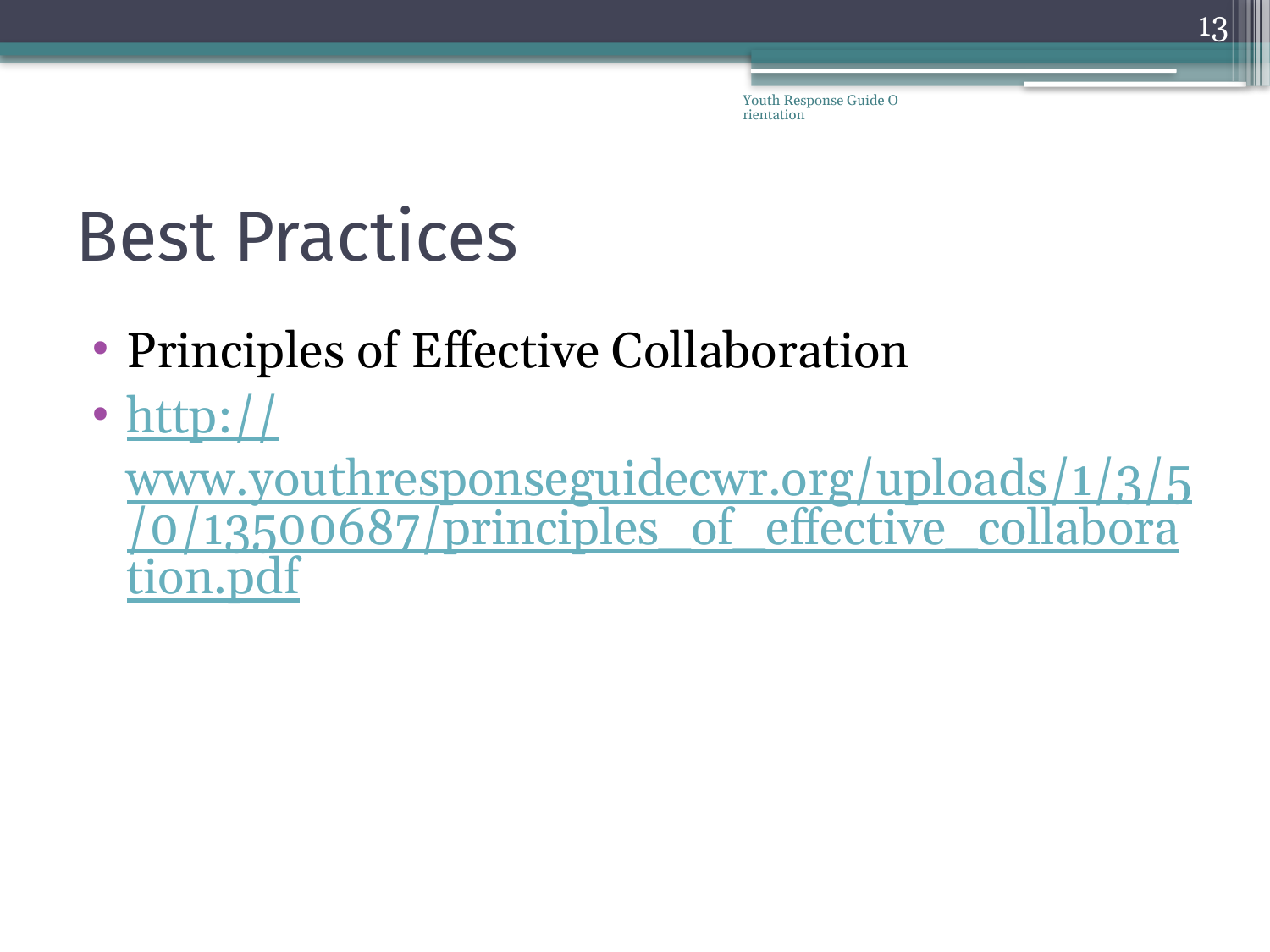

13
Youth Response Guide Orientation
# Best Practices
Principles of Effective Collaboration
http://www.youthresponseguidecwr.org/uploads/1/3/5/0/13500687/principles_of_effective_collaboration.pdf